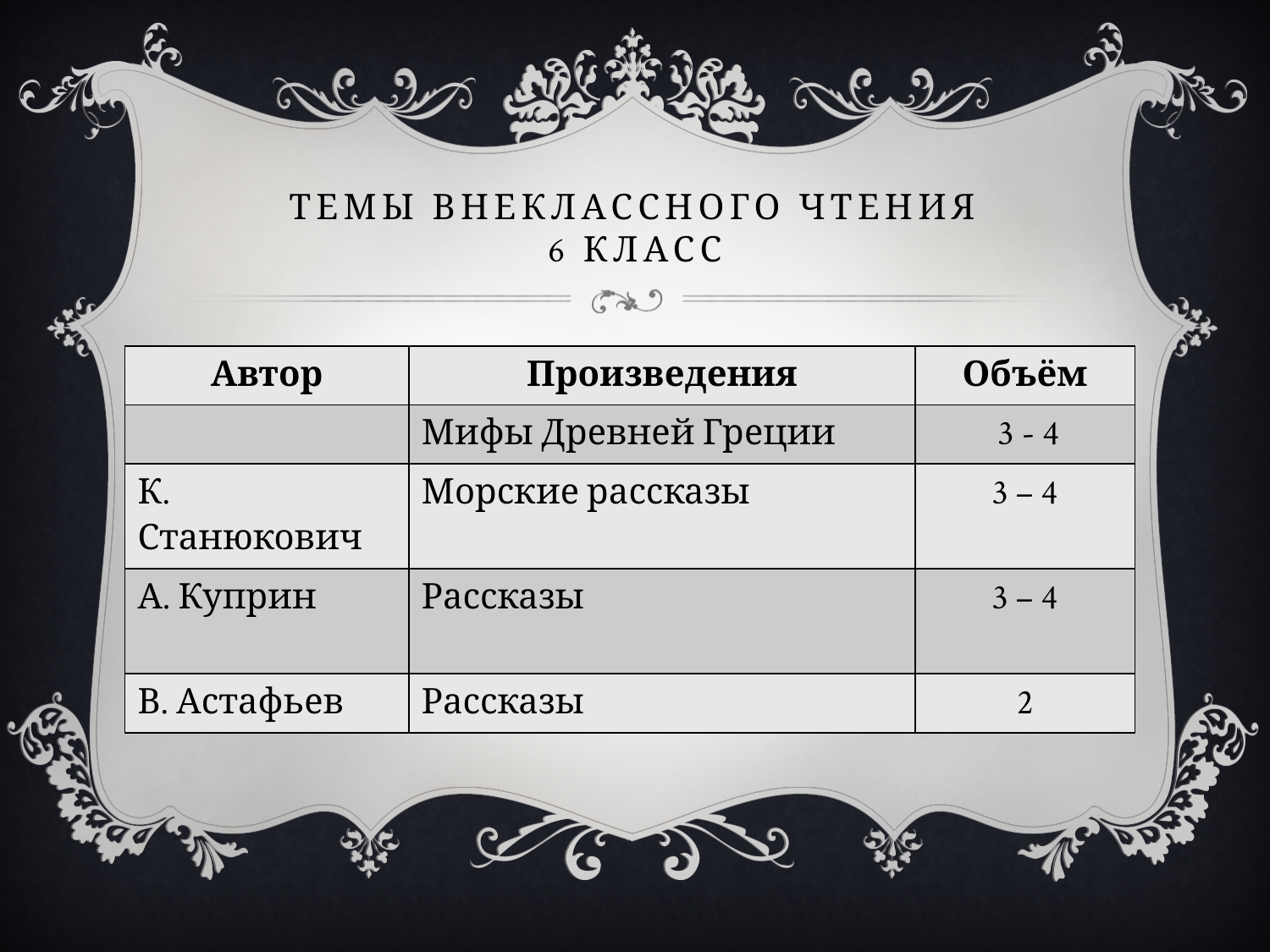

# Темы внеклассного чтения 6 класс
| Автор | Произведения | Объём |
| --- | --- | --- |
|  | Мифы Древней Греции | 3 - 4 |
| К. Станюкович | Морские рассказы | 3 – 4 |
| А. Куприн | Рассказы | 3 – 4 |
| В. Астафьев | Рассказы | 2 |